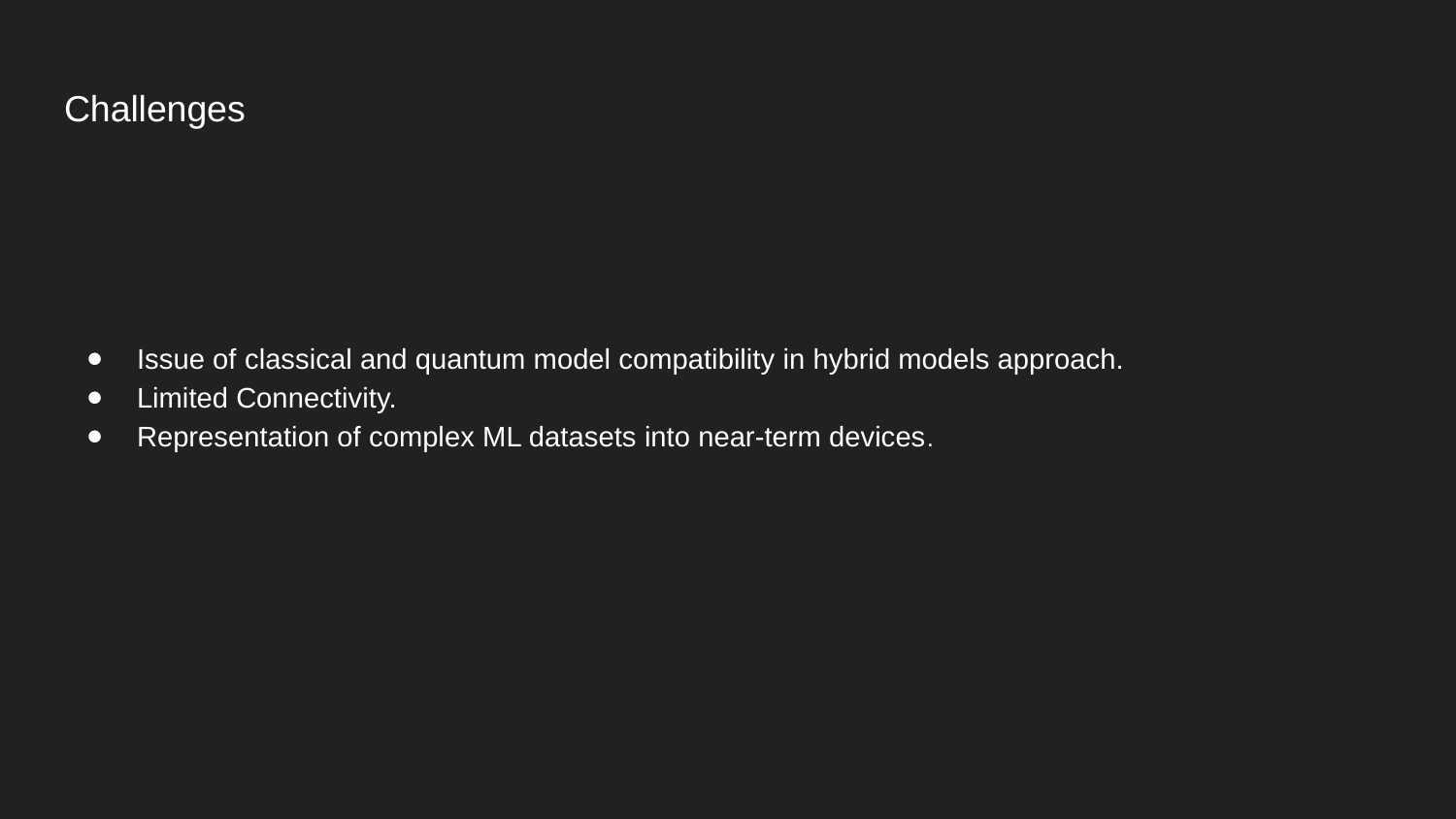

# Challenges

Issue of classical and quantum model compatibility in hybrid models approach.
Limited Connectivity.
Representation of complex ML datasets into near-term devices.